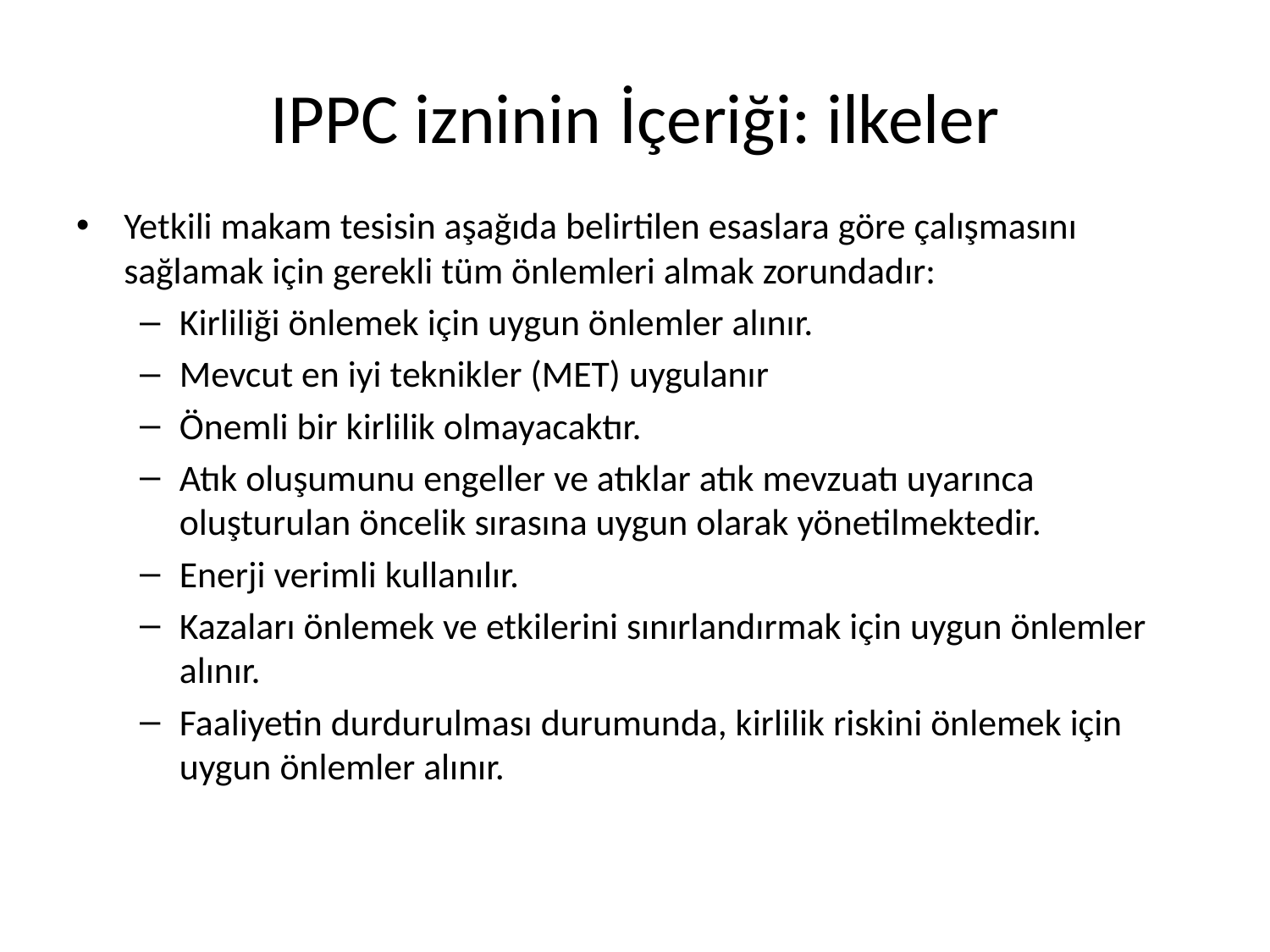

# IPPC izninin İçeriği: ilkeler
Yetkili makam tesisin aşağıda belirtilen esaslara göre çalışmasını sağlamak için gerekli tüm önlemleri almak zorundadır:
Kirliliği önlemek için uygun önlemler alınır.
Mevcut en iyi teknikler (MET) uygulanır
Önemli bir kirlilik olmayacaktır.
Atık oluşumunu engeller ve atıklar atık mevzuatı uyarınca oluşturulan öncelik sırasına uygun olarak yönetilmektedir.
Enerji verimli kullanılır.
Kazaları önlemek ve etkilerini sınırlandırmak için uygun önlemler alınır.
Faaliyetin durdurulması durumunda, kirlilik riskini önlemek için uygun önlemler alınır.